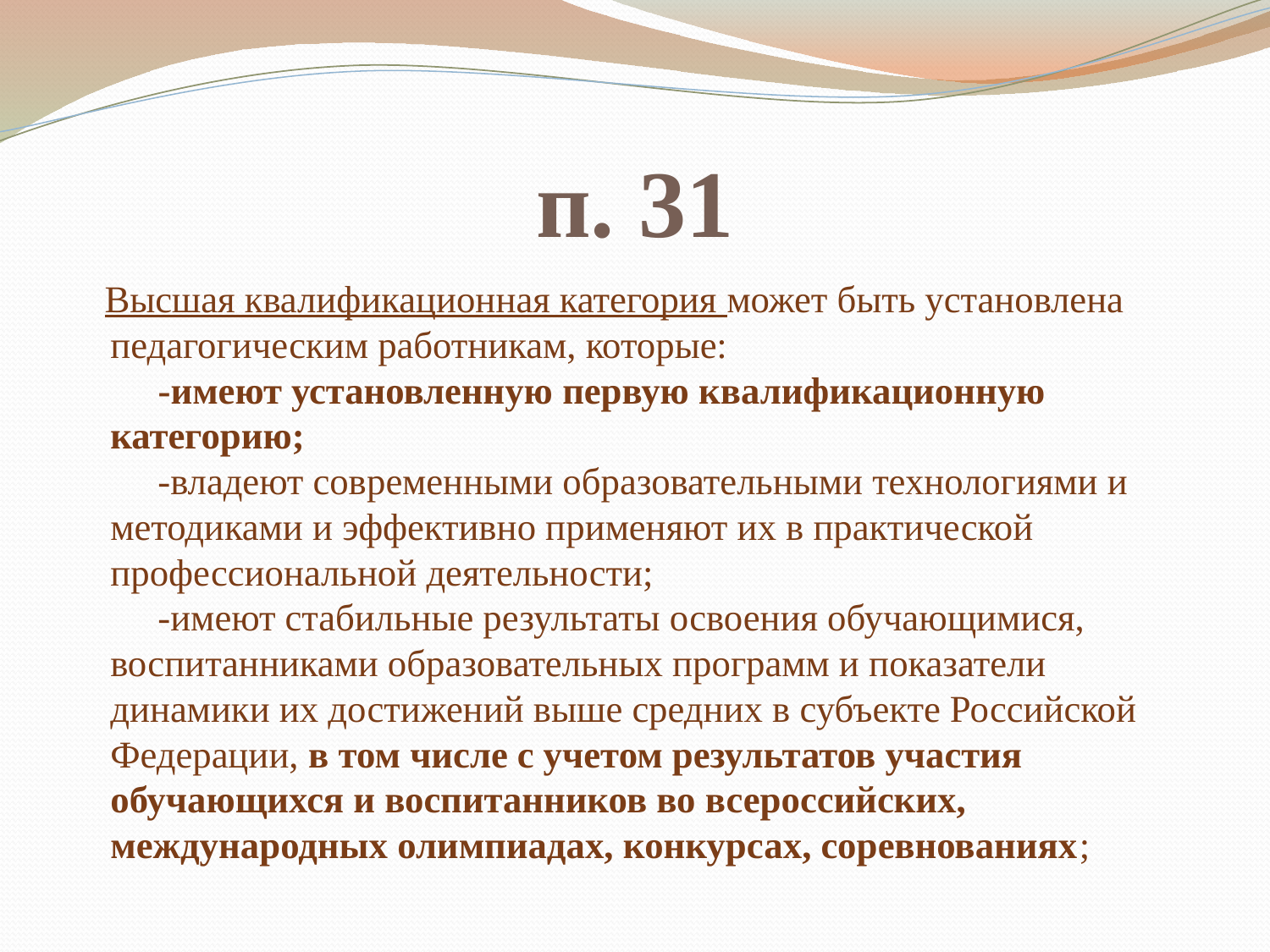

# п. 31
   Высшая квалификационная категория может быть установлена педагогическим работникам, которые:
     -имеют установленную первую квалификационную категорию;
     -владеют современными образовательными технологиями и методиками и эффективно применяют их в практической профессиональной деятельности;
     -имеют стабильные результаты освоения обучающимися, воспитанниками образовательных программ и показатели динамики их достижений выше средних в субъекте Российской Федерации, в том числе с учетом результатов участия обучающихся и воспитанников во всероссийских, международных олимпиадах, конкурсах, соревнованиях;